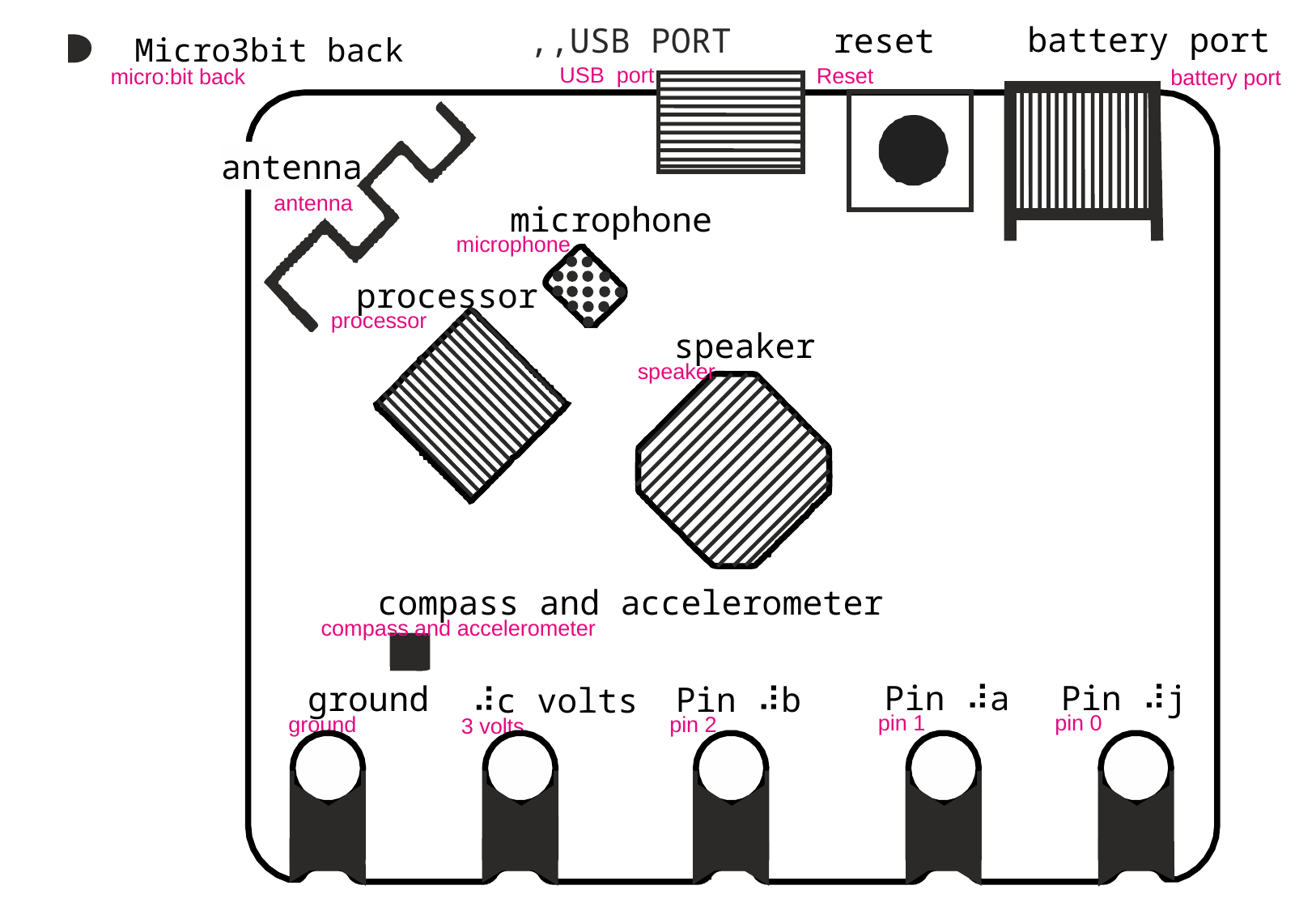

battery port
reset
,,USB PORT
Micro3bit back

USB  port
Reset
micro:bit back
battery port

antenna

antenna
microphone
microphone

processor

processor

speaker

speaker

compass and accelerometer
compass and accelerometer

Pin ⠼j
Pin ⠼a
ground
Pin ⠼b
⠼c volts

pin 0
pin 1
ground
pin 2
3 volts